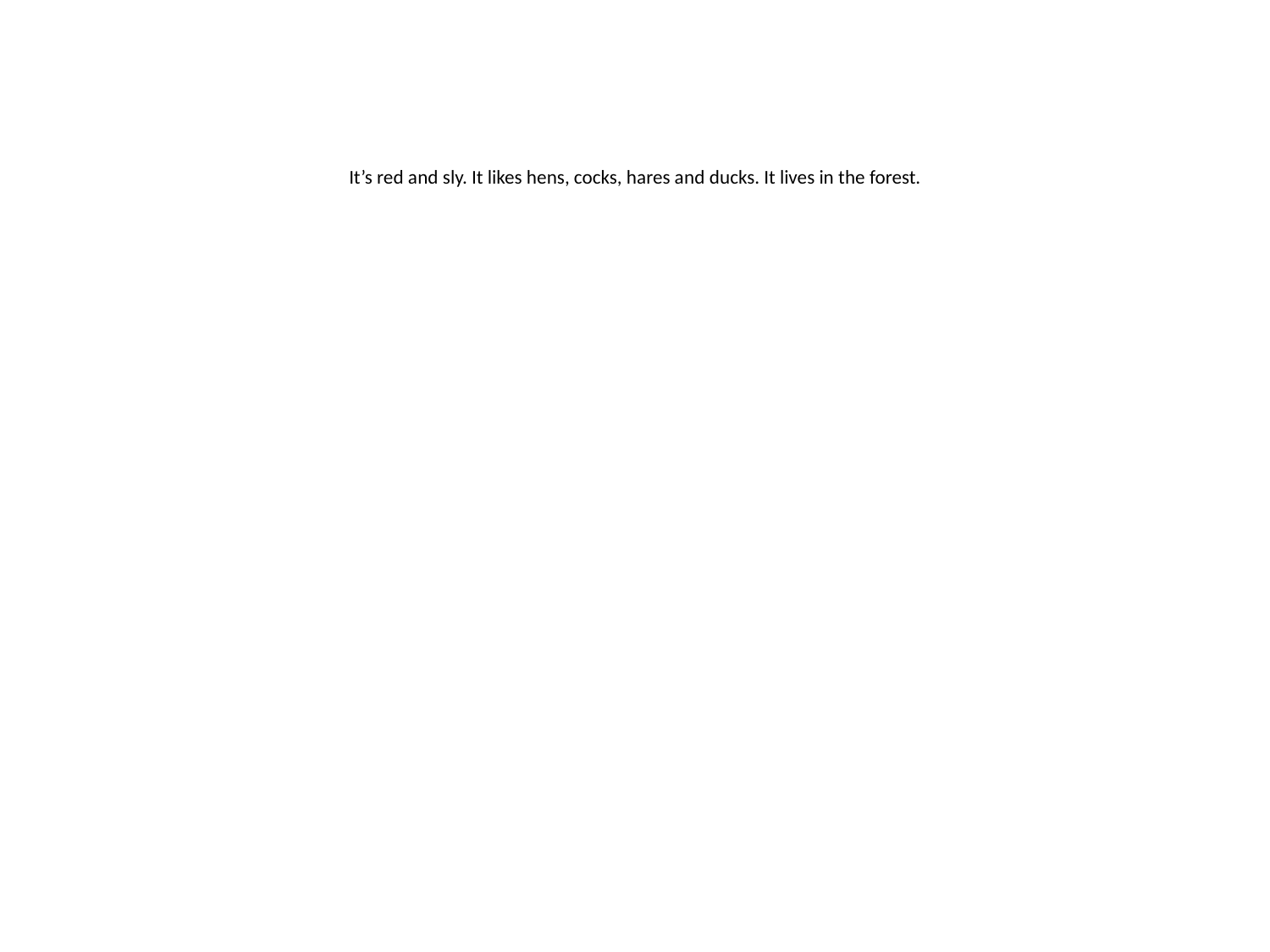

# It’s red and sly. It likes hens, cocks, hares and ducks. It lives in the forest.